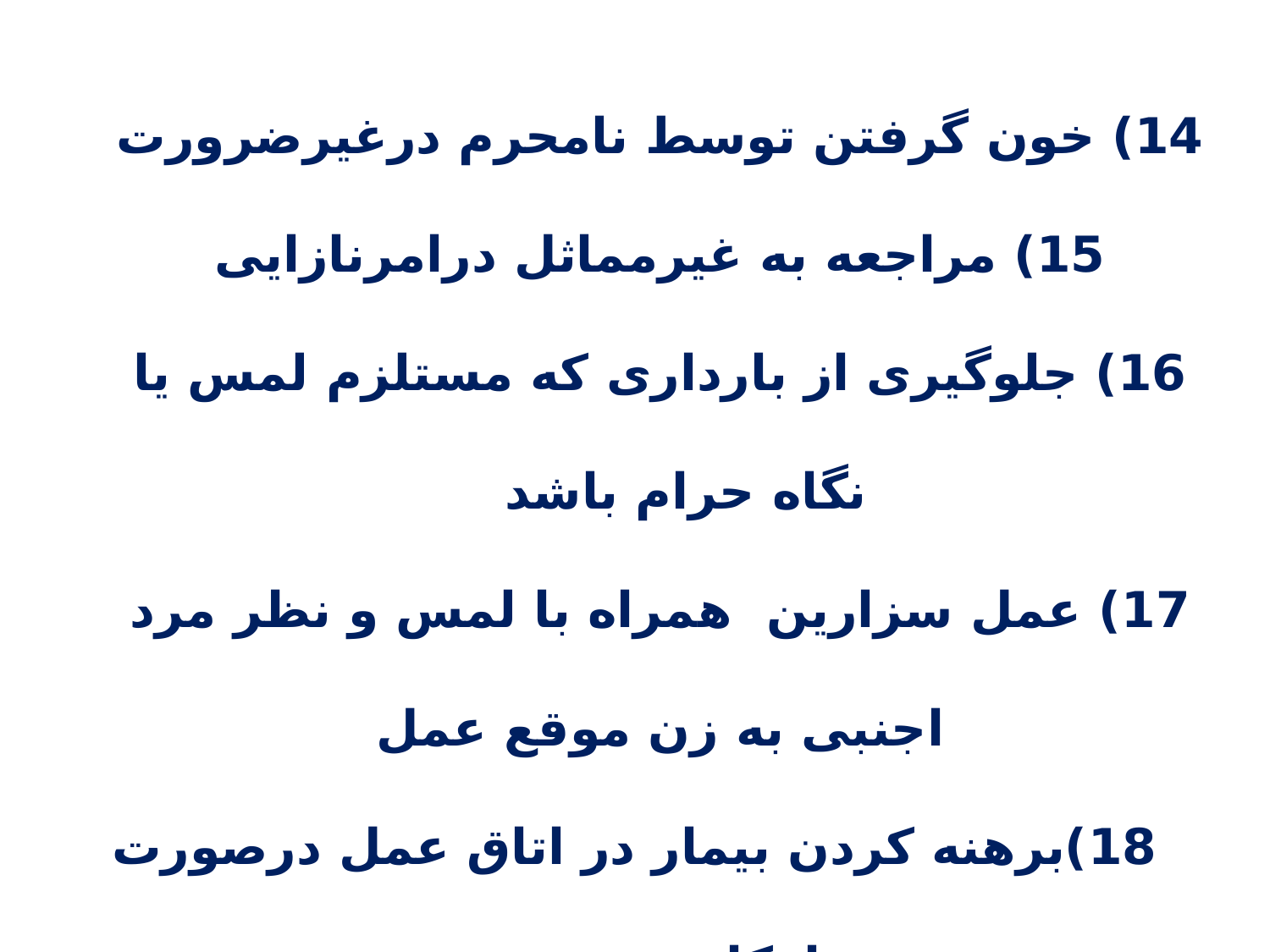

14) خون گرفتن توسط نامحرم درغیرضرورت
15) مراجعه به غیرمماثل درامرنازایی
16) جلوگيرى از باردارى كه مستلزم لمس يا نگاه حرام باشد
17) عمل سزارین  همراه با لمس و نظر مرد اجنبی به زن موقع عمل
   18)برهنه کردن بیمار در اتاق عمل درصورت امکان پوشش
   19) معالجه باچیزهای حرام
  20)آزمايش داروهای مضرروی انسان